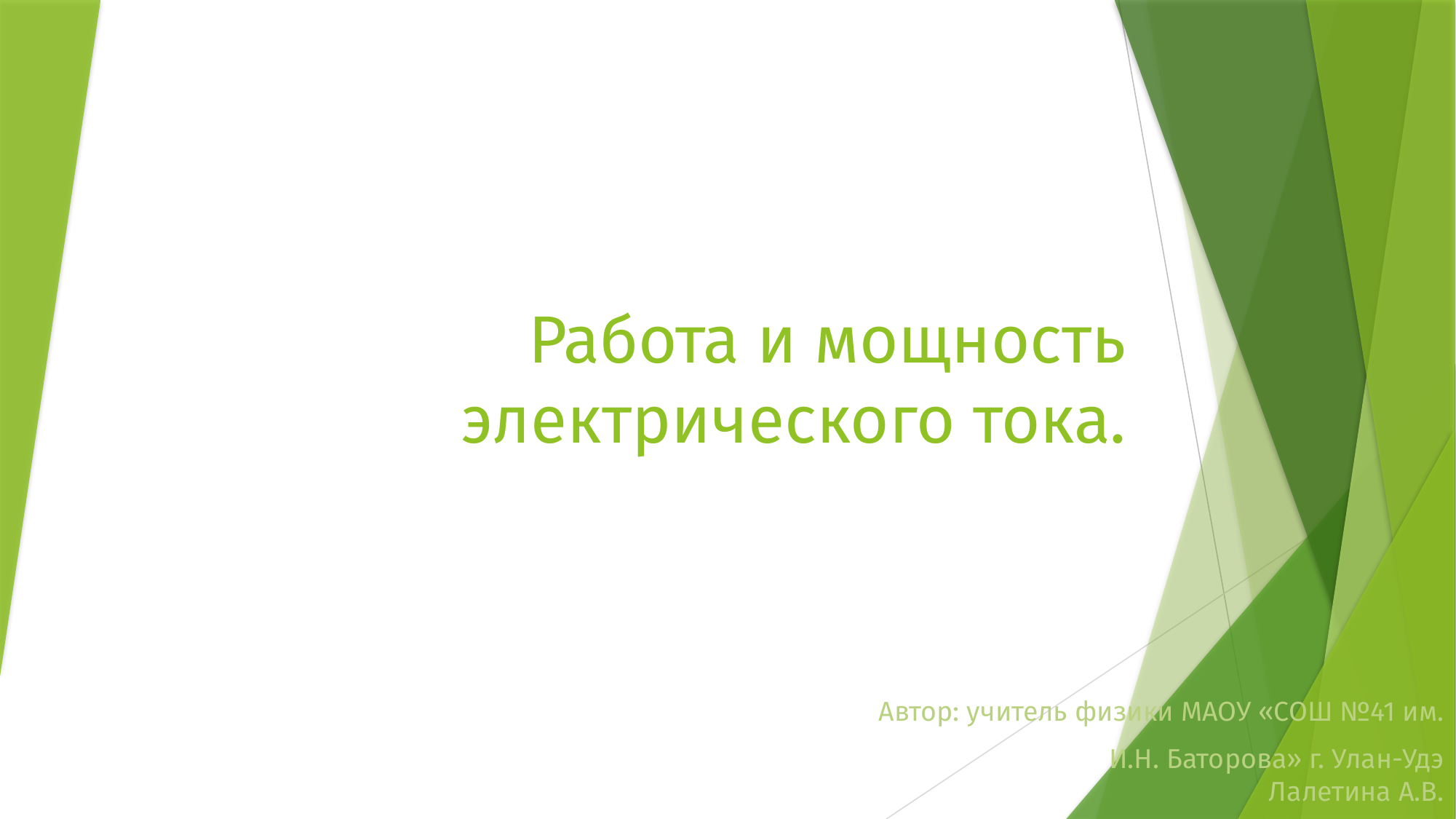

# Работа и мощность электрического тока.
Автор: учитель физики МАОУ «СОШ №41 им.
И.Н. Баторова» г. Улан-Удэ
Лалетина А.В.